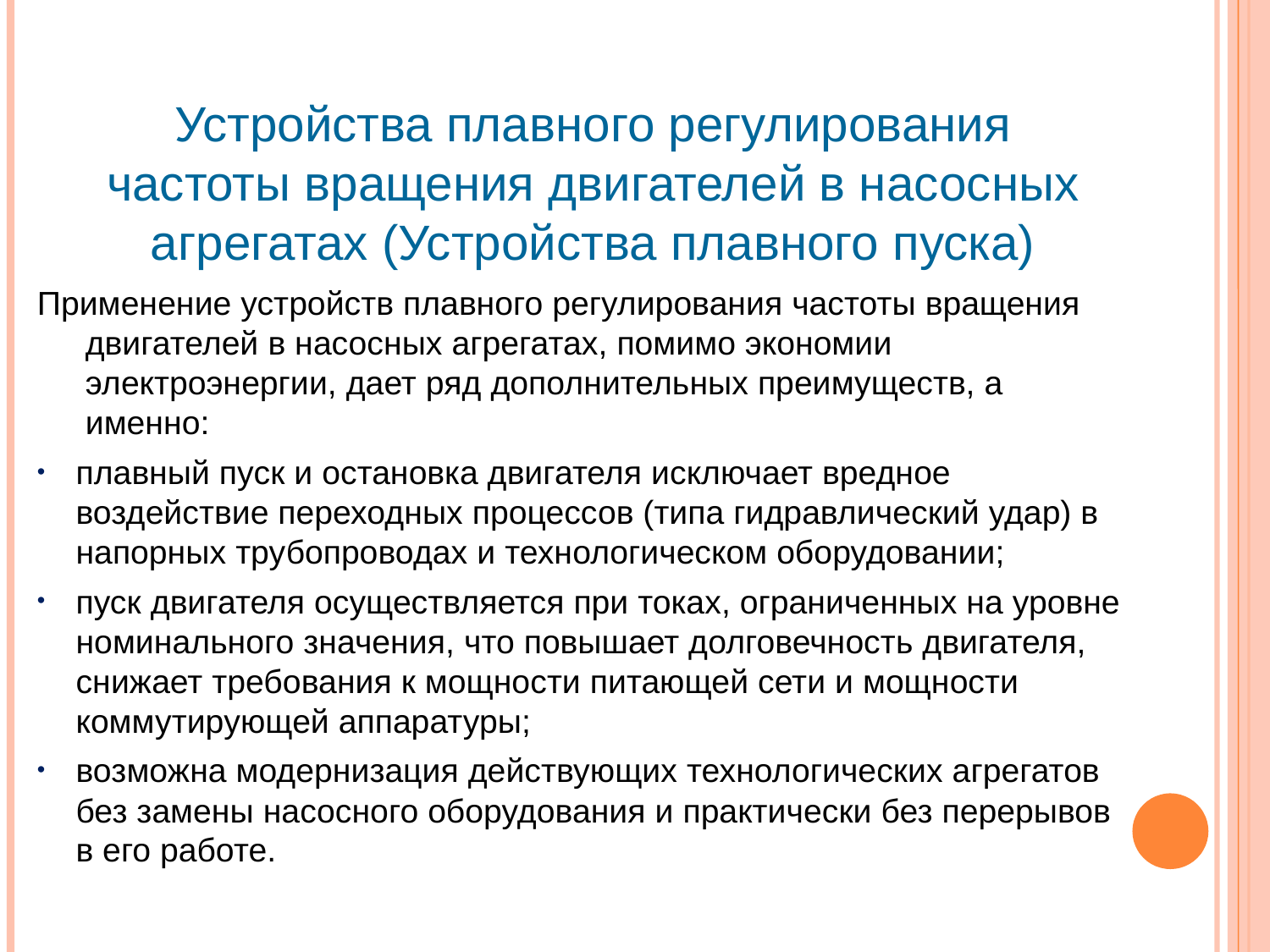

# Устройства плавного регулирования частоты вращения двигателей в насосных агрегатах (Устройства плавного пуска)
Применение устройств плавного регулирования частоты вращения двигателей в насосных агрегатах, помимо экономии электроэнергии, дает ряд дополнительных преимуществ, а именно:
плавный пуск и остановка двигателя исключает вредное воздействие переходных процессов (типа гидравлический удар) в напорных трубопроводах и технологическом оборудовании;
пуск двигателя осуществляется при токах, ограниченных на уровне номинального значения, что повышает долговечность двигателя, снижает требования к мощности питающей сети и мощности коммутирующей аппаратуры;
возможна модернизация действующих технологических агрегатов без замены насосного оборудования и практически без перерывов в его работе.